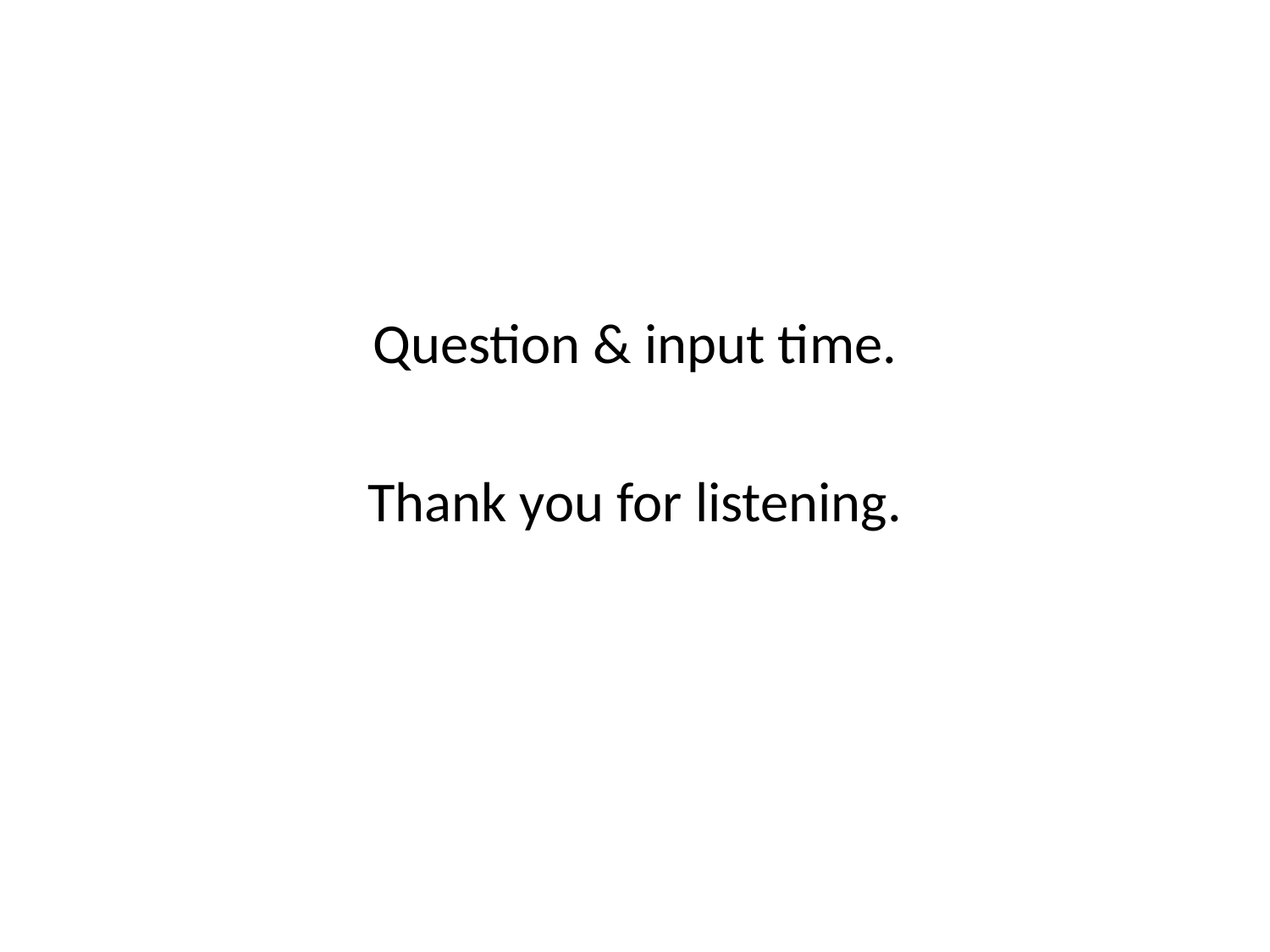

Question & input time.

Thank you for listening.